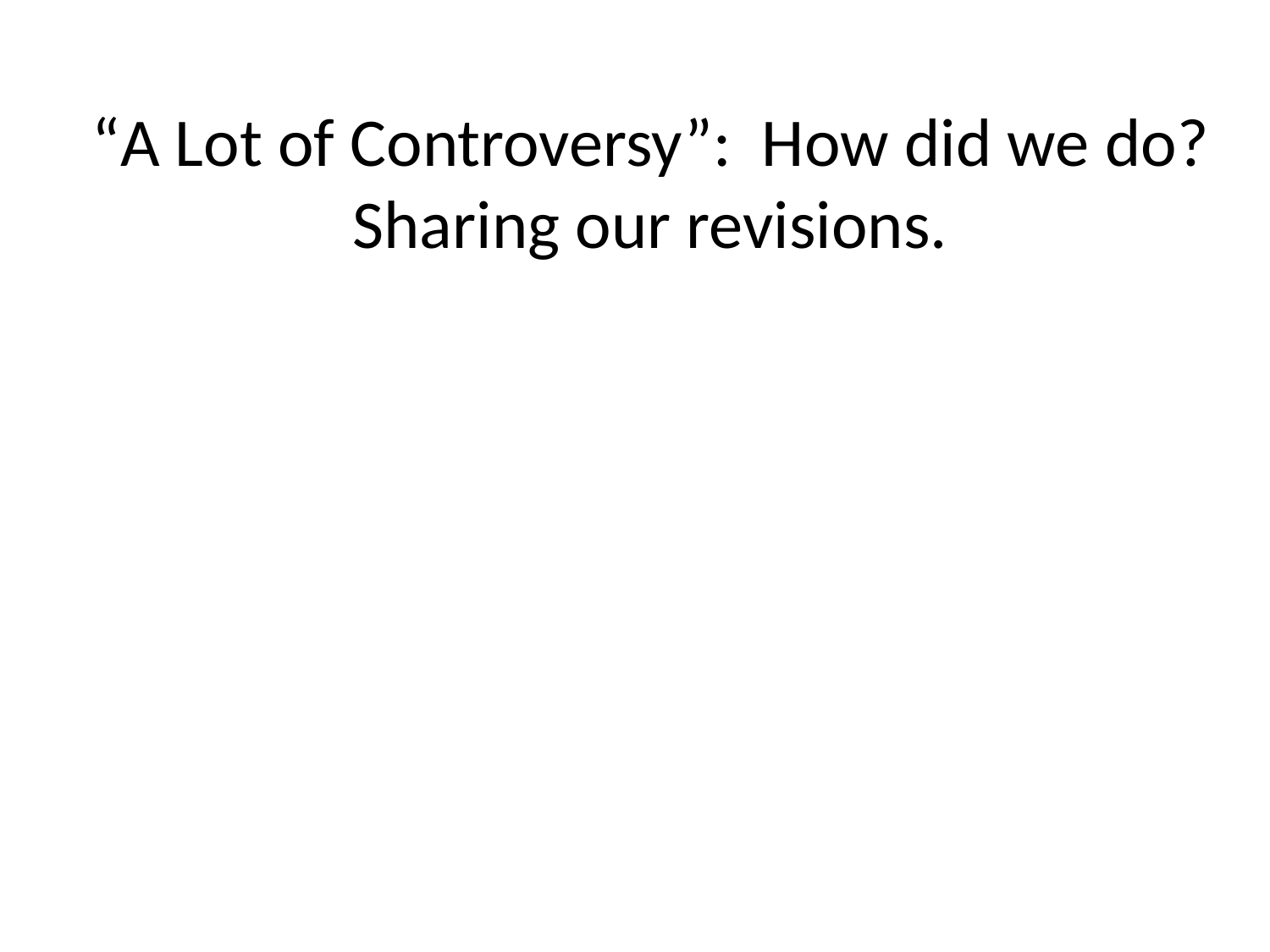

# “A Lot of Controversy”:  How did we do? Sharing our revisions.